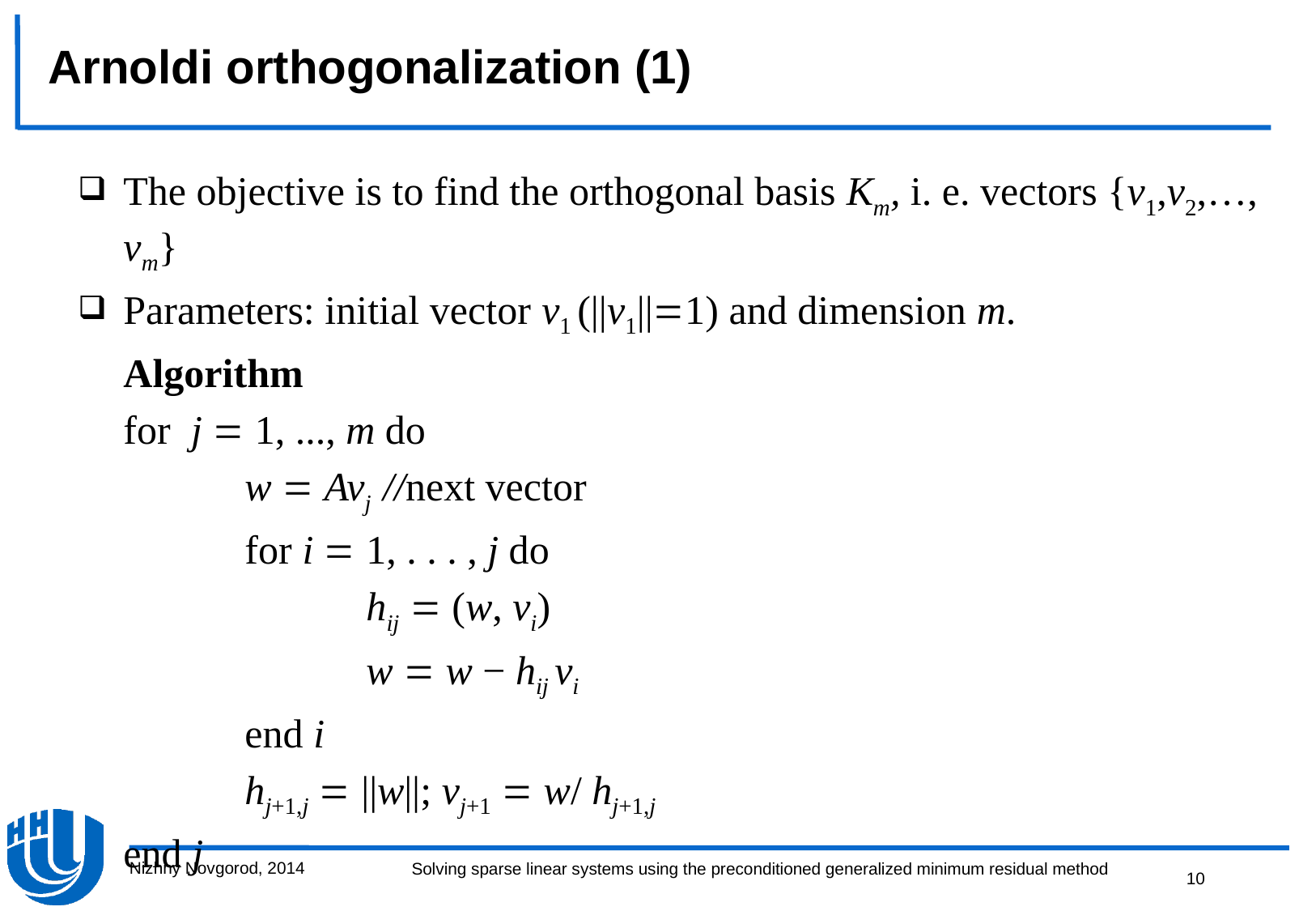

Arnoldi orthogonalization (1)

The objective is to find the orthogonal basis Km, i. e. vectors {v1,v2,…, vm}
Parameters: initial vector v1 (||v1||=1) and dimension m.
	Algorithm
	for  j = 1, ..., m do
		w = Avj  //next vector
		for i = 1, . . . , j do
			hij = (w, vi)
			w = w − hij vi
		end i
	 	hj+1,j = ||w||; vj+1 = w/ hj+1,j
	end j

Nizhny Novgorod, 2014
10
Solving sparse linear systems using the preconditioned generalized minimum residual method